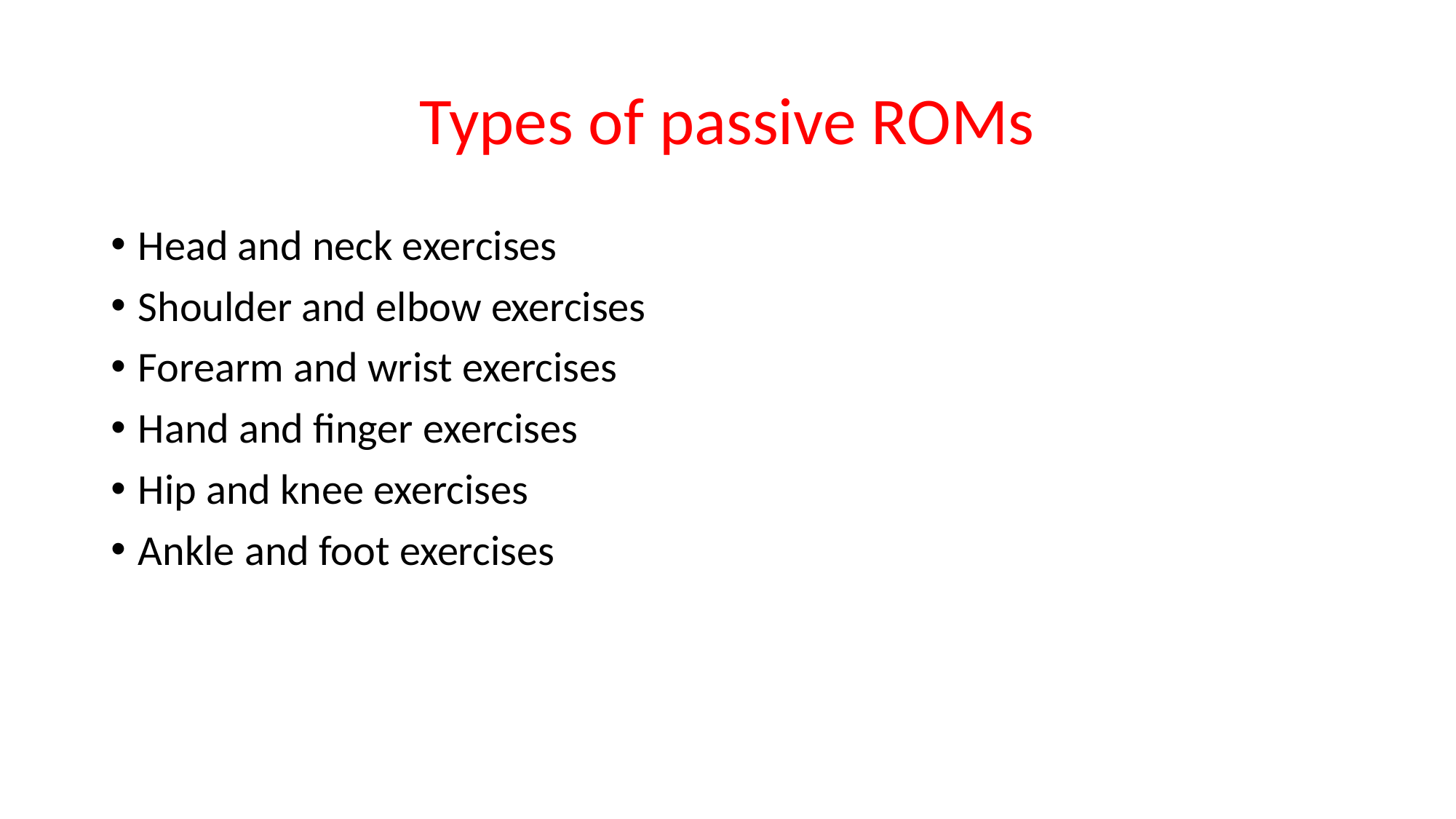

# Types of passive ROMs
Head and neck exercises
Shoulder and elbow exercises
Forearm and wrist exercises
Hand and finger exercises
Hip and knee exercises
Ankle and foot exercises